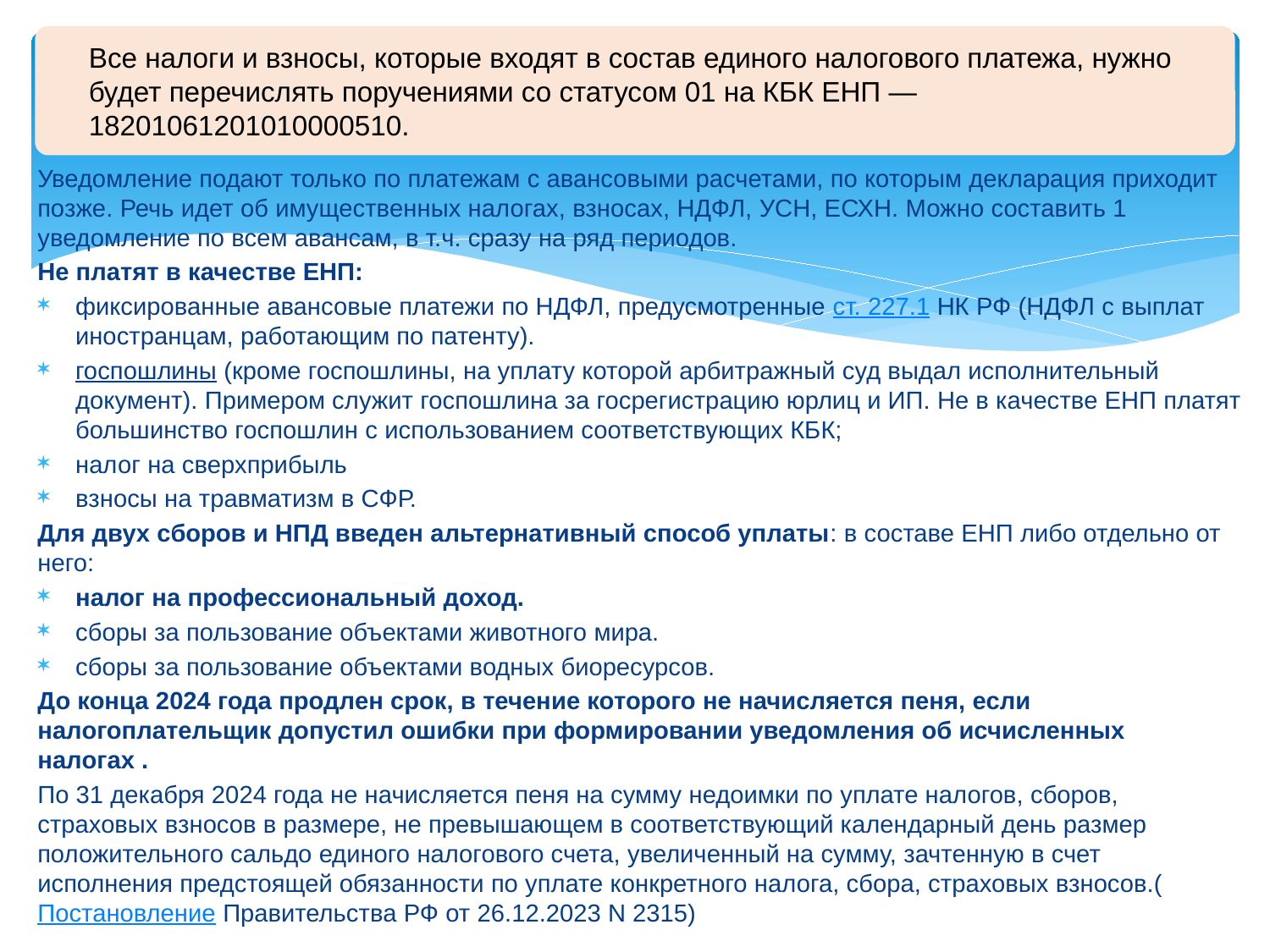

Все налоги и взносы, которые входят в состав единого налогового платежа, нужно будет перечислять поручениями со статусом 01 на КБК ЕНП — 18201061201010000510.
#
Уведомление подают только по платежам с авансовыми расчетами, по которым декларация приходит позже. Речь идет об имущественных налогах, взносах, НДФЛ, УСН, ЕСХН. Можно составить 1 уведомление по всем авансам, в т.ч. сразу на ряд периодов.
Не платят в качестве ЕНП:
фиксированные авансовые платежи по НДФЛ, предусмотренные ст. 227.1 НК РФ (НДФЛ с выплат иностранцам, работающим по патенту).
госпошлины (кроме госпошлины, на уплату которой арбитражный суд выдал исполнительный документ). Примером служит госпошлина за госрегистрацию юрлиц и ИП. Не в качестве ЕНП платят большинство госпошлин с использованием соответствующих КБК;
налог на сверхприбыль
взносы на травматизм в СФР.
Для двух сборов и НПД введен альтернативный способ уплаты: в составе ЕНП либо отдельно от него:
налог на профессиональный доход.
сборы за пользование объектами животного мира.
сборы за пользование объектами водных биоресурсов.
До конца 2024 года продлен срок, в течение которого не начисляется пеня, если налогоплательщик допустил ошибки при формировании уведомления об исчисленных налогах .
По 31 декабря 2024 года не начисляется пеня на сумму недоимки по уплате налогов, сборов, страховых взносов в размере, не превышающем в соответствующий календарный день размер положительного сальдо единого налогового счета, увеличенный на сумму, зачтенную в счет исполнения предстоящей обязанности по уплате конкретного налога, сбора, страховых взносов.(Постановление Правительства РФ от 26.12.2023 N 2315)